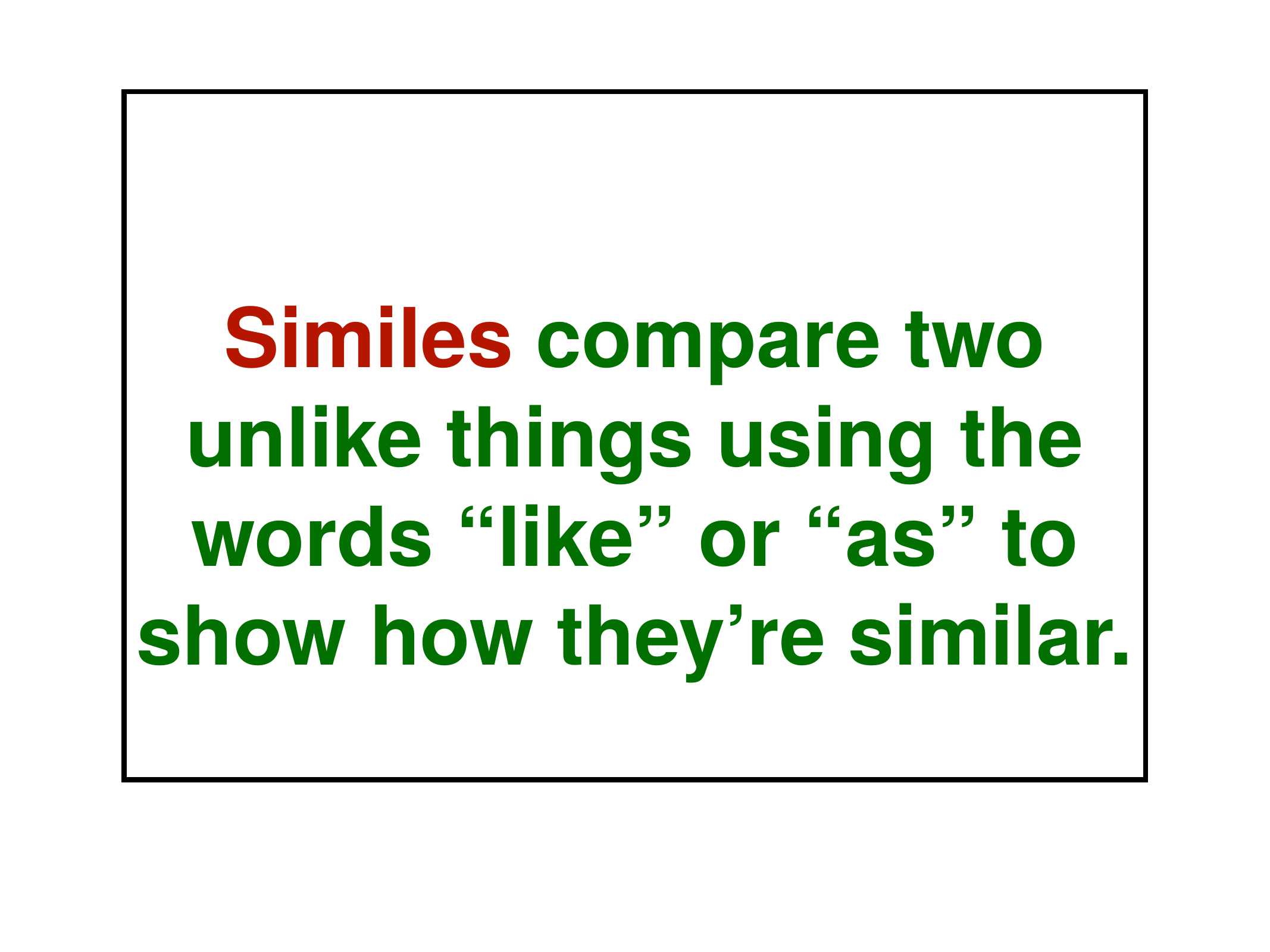

# Similes compare two unlike things using the words “like” or “as” to show how they’re similar.